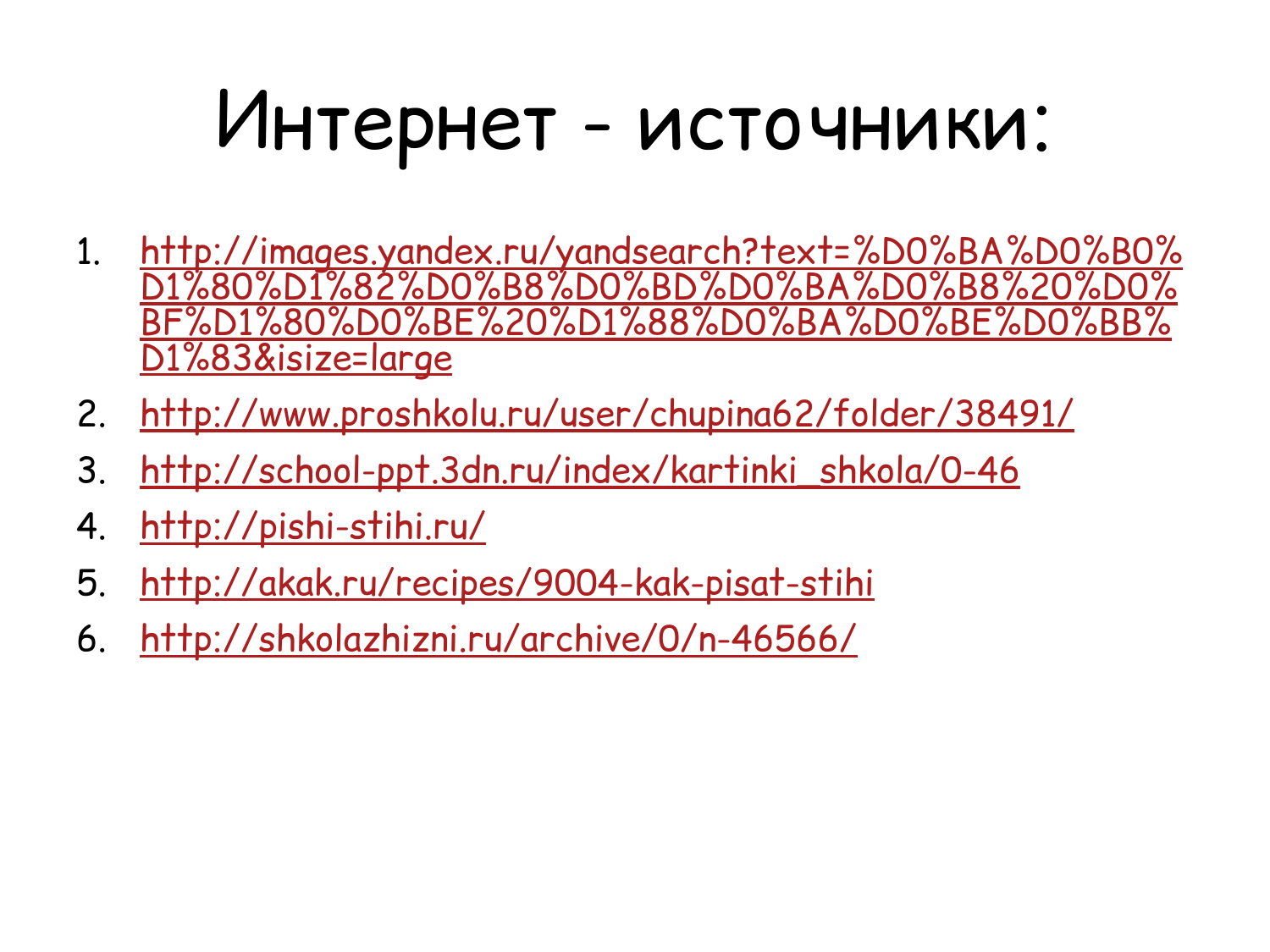

# Интернет - источники:
http://images.yandex.ru/yandsearch?text=%D0%BA%D0%B0%D1%80%D1%82%D0%B8%D0%BD%D0%BA%D0%B8%20%D0%BF%D1%80%D0%BE%20%D1%88%D0%BA%D0%BE%D0%BB%D1%83&isize=large
http://www.proshkolu.ru/user/chupina62/folder/38491/
http://school-ppt.3dn.ru/index/kartinki_shkola/0-46
http://pishi-stihi.ru/
http://akak.ru/recipes/9004-kak-pisat-stihi
http://shkolazhizni.ru/archive/0/n-46566/